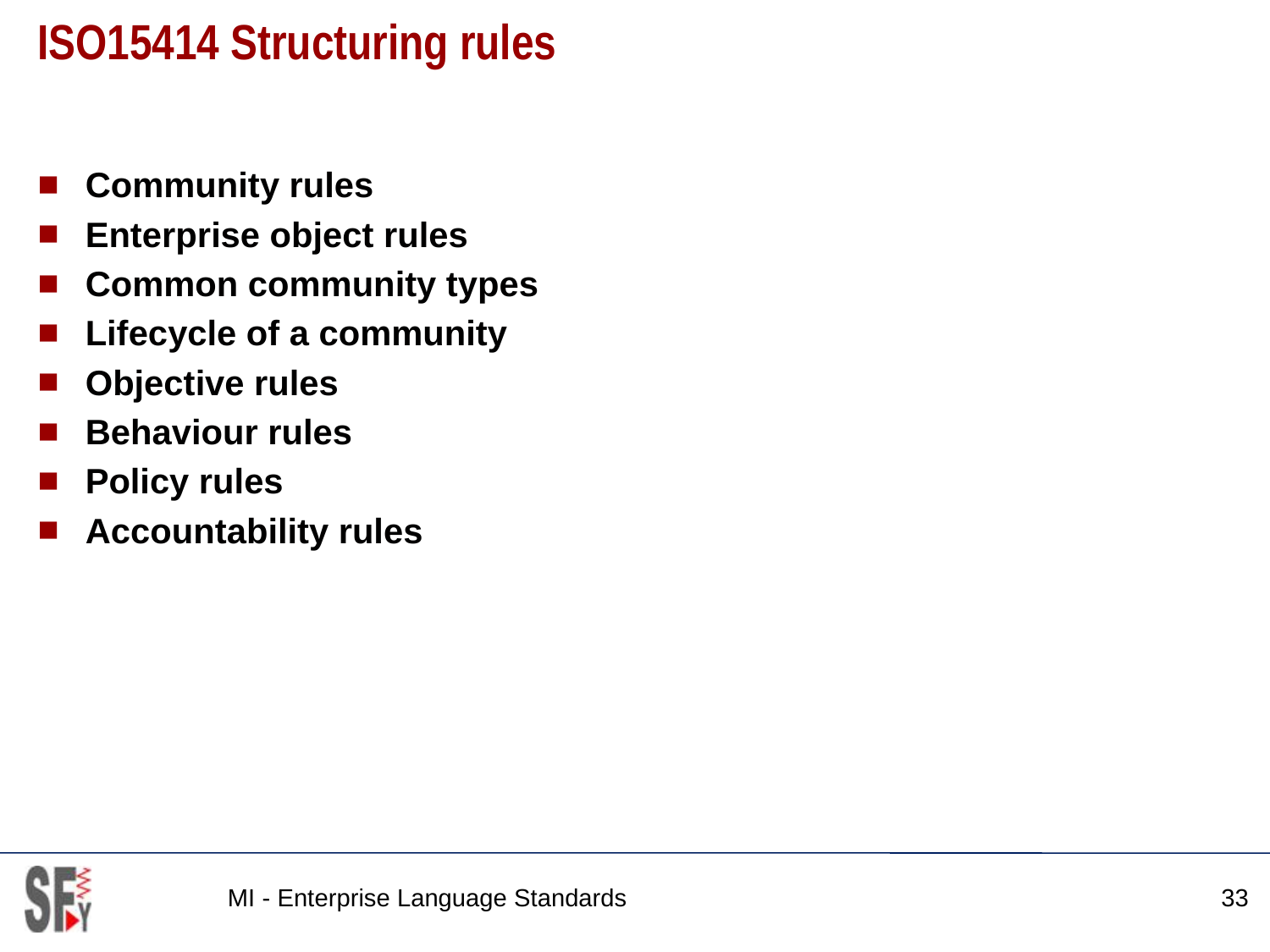

# ISO15414 Structuring rules
Community rules
Enterprise object rules
Common community types
Lifecycle of a community
Objective rules
Behaviour rules
Policy rules
Accountability rules
MI - Enterprise Language Standards
33